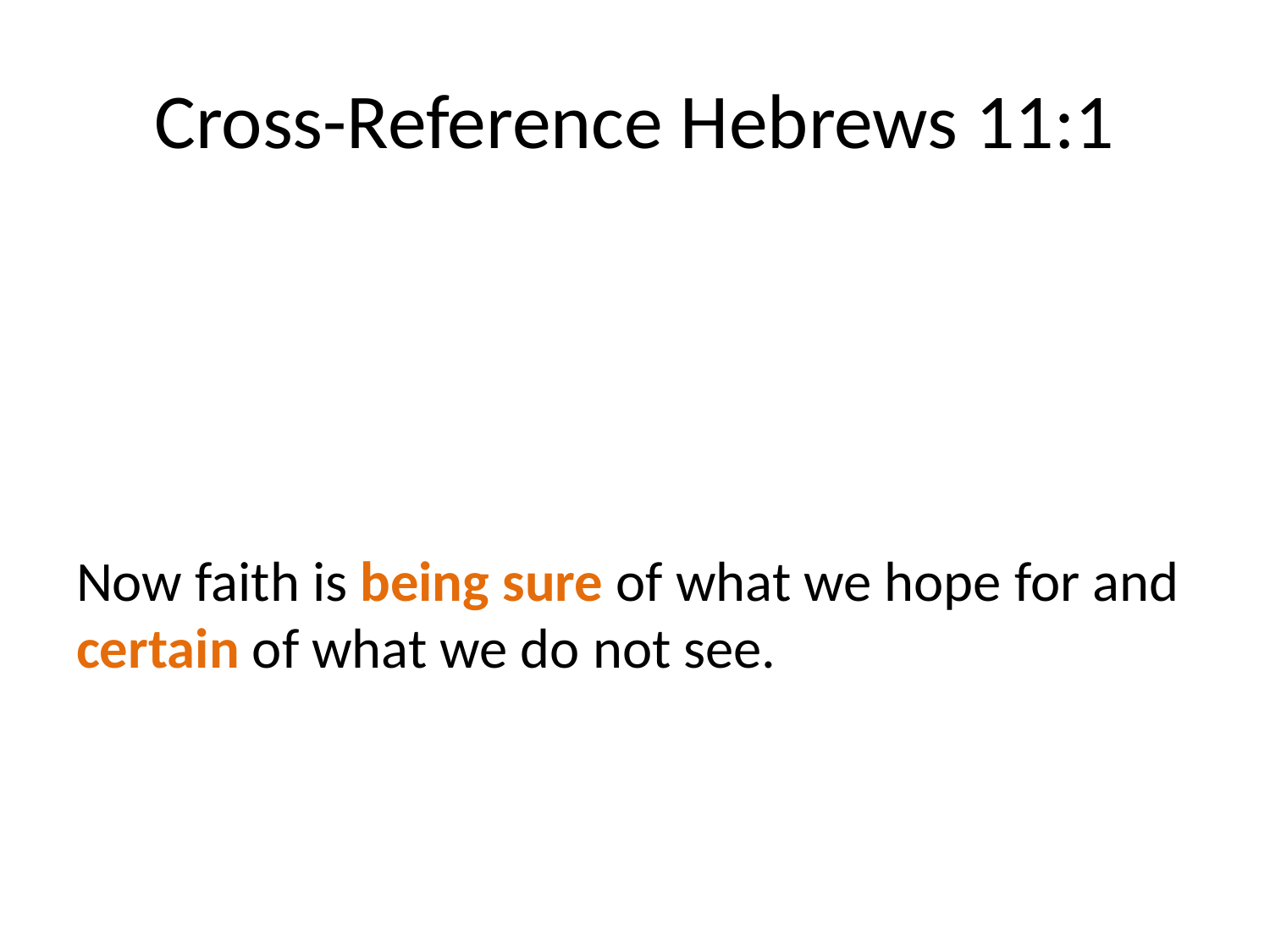

# Cross-Reference Hebrews 11:1

Now faith is being sure of what we hope for and certain of what we do not see.